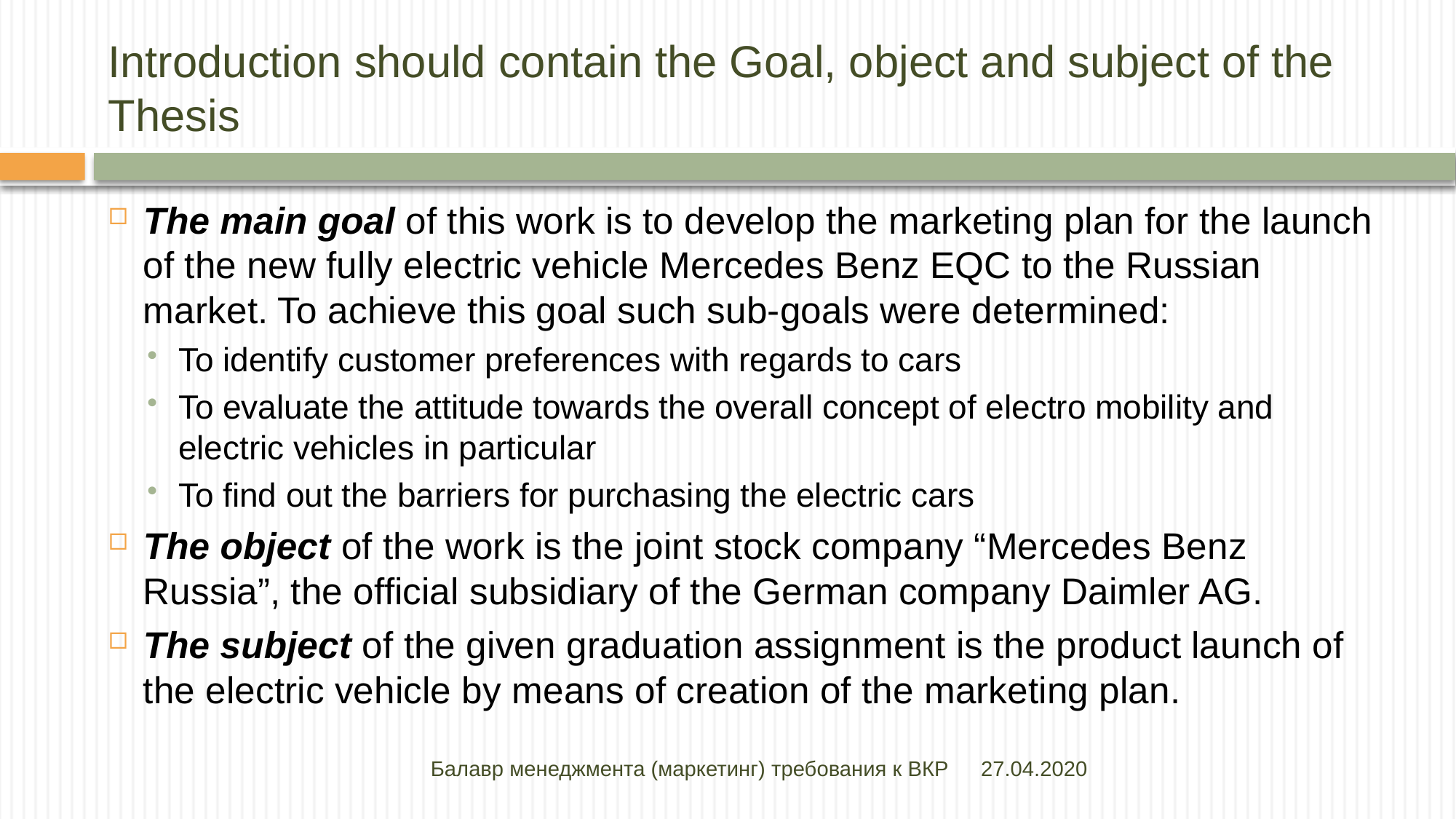

# Introduction should contain the Goal, object and subject of the Thesis
The main goal of this work is to develop the marketing plan for the launch of the new fully electric vehicle Mercedes Benz EQC to the Russian market. To achieve this goal such sub-goals were determined:
To identify customer preferences with regards to cars
To evaluate the attitude towards the overall concept of electro mobility and electric vehicles in particular
To find out the barriers for purchasing the electric cars
The object of the work is the joint stock company “Mercedes Benz Russia”, the official subsidiary of the German company Daimler AG.
The subject of the given graduation assignment is the product launch of the electric vehicle by means of creation of the marketing plan.

Балавр менеджмента (маркетинг) требования к ВКР
27.04.2020